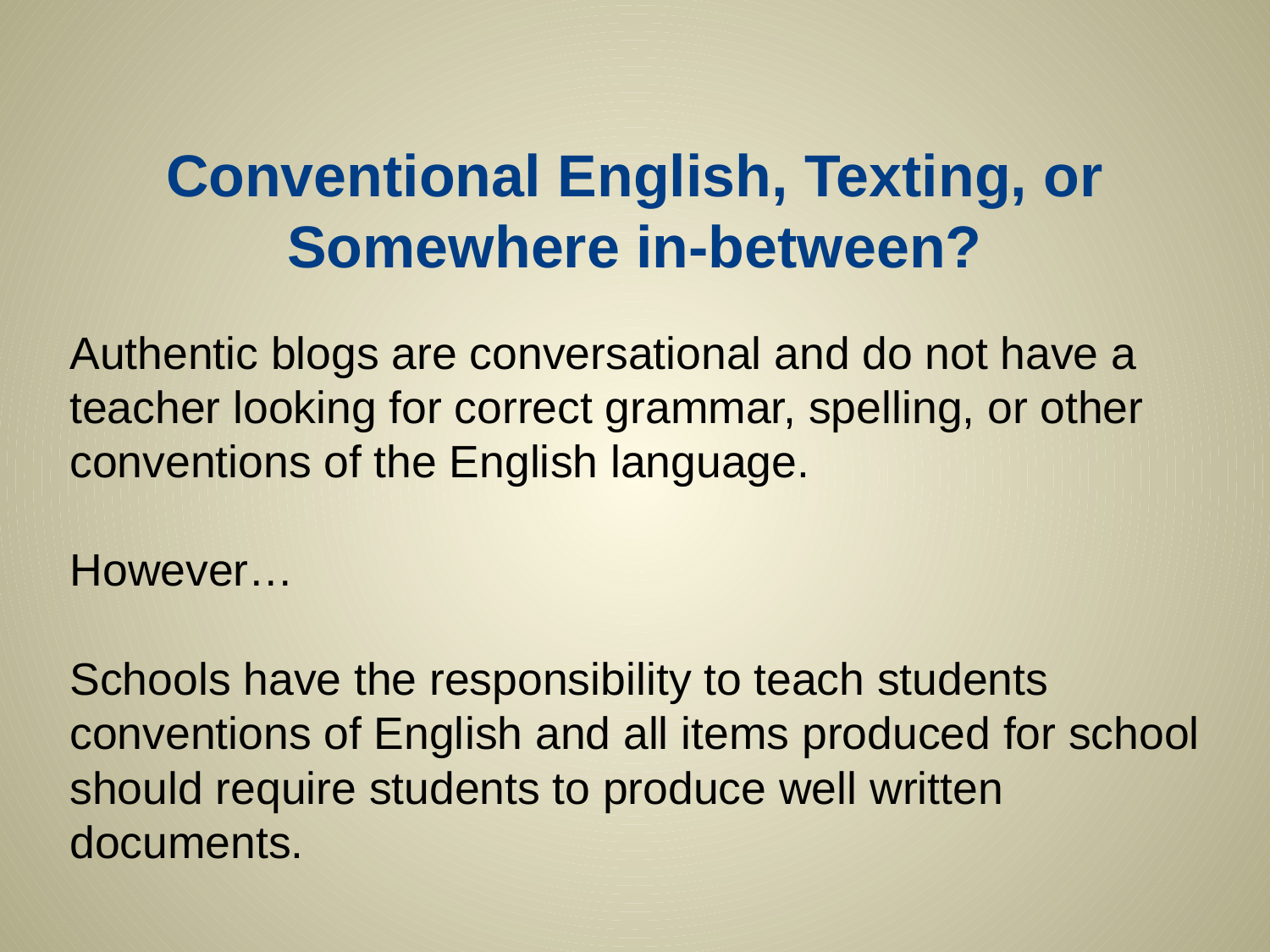

# Conventional English, Texting, or Somewhere in-between?
Authentic blogs are conversational and do not have a teacher looking for correct grammar, spelling, or other conventions of the English language.

However…

Schools have the responsibility to teach students conventions of English and all items produced for school should require students to produce well written documents.